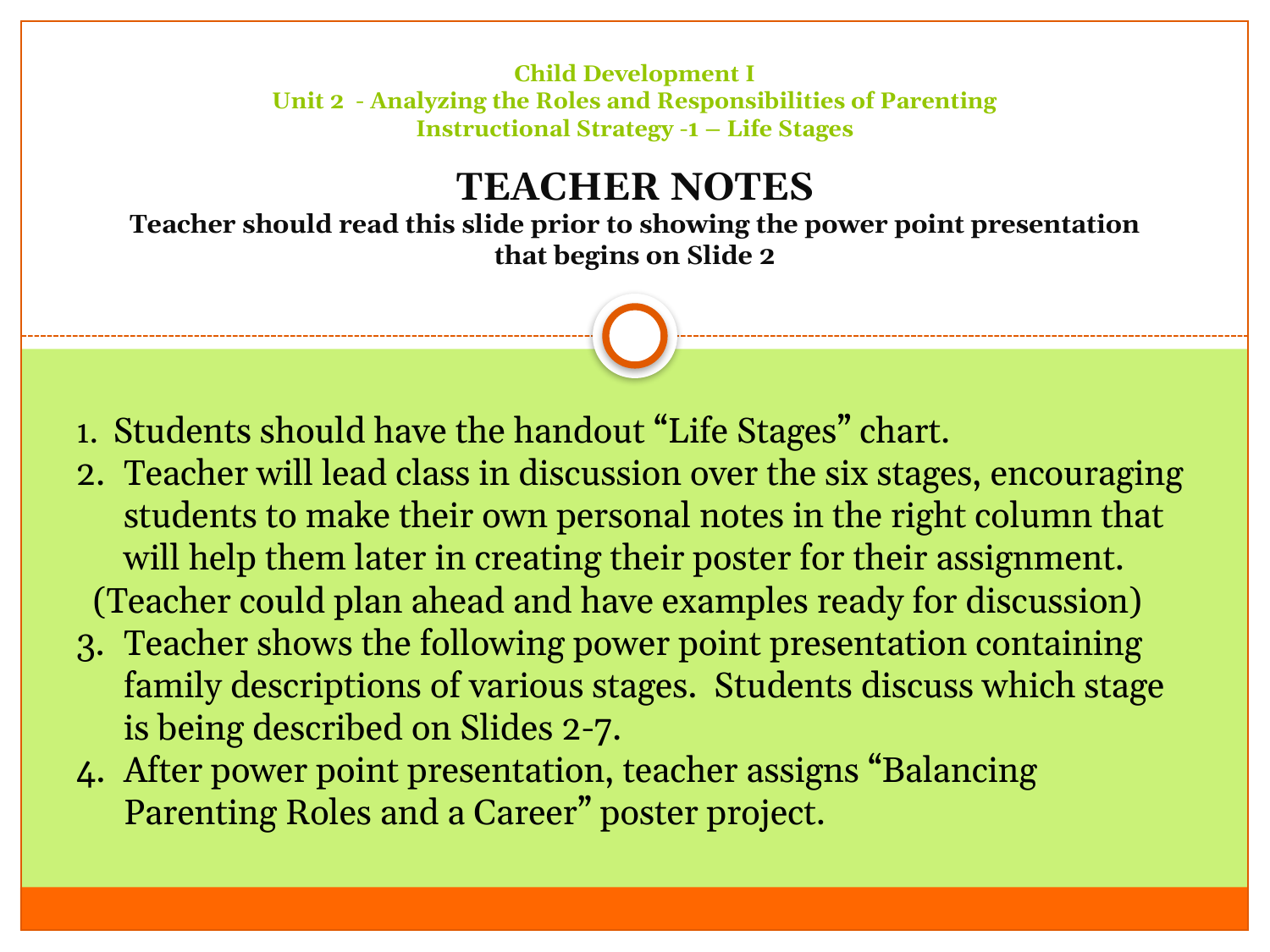

# Child Development I Unit 2  - Analyzing the Roles and Responsibilities of Parenting Instructional Strategy -1 – Life Stages TEACHER NOTES Teacher should read this slide prior to showing the power point presentation that begins on Slide 2
1.  Students should have the handout “Life Stages” chart.
Teacher will lead class in discussion over the six stages, encouraging students to make their own personal notes in the right column that will help them later in creating their poster for their assignment.
  (Teacher could plan ahead and have examples ready for discussion)
Teacher shows the following power point presentation containing family descriptions of various stages.  Students discuss which stage is being described on Slides 2-7.
After power point presentation, teacher assigns “Balancing Parenting Roles and a Career” poster project.